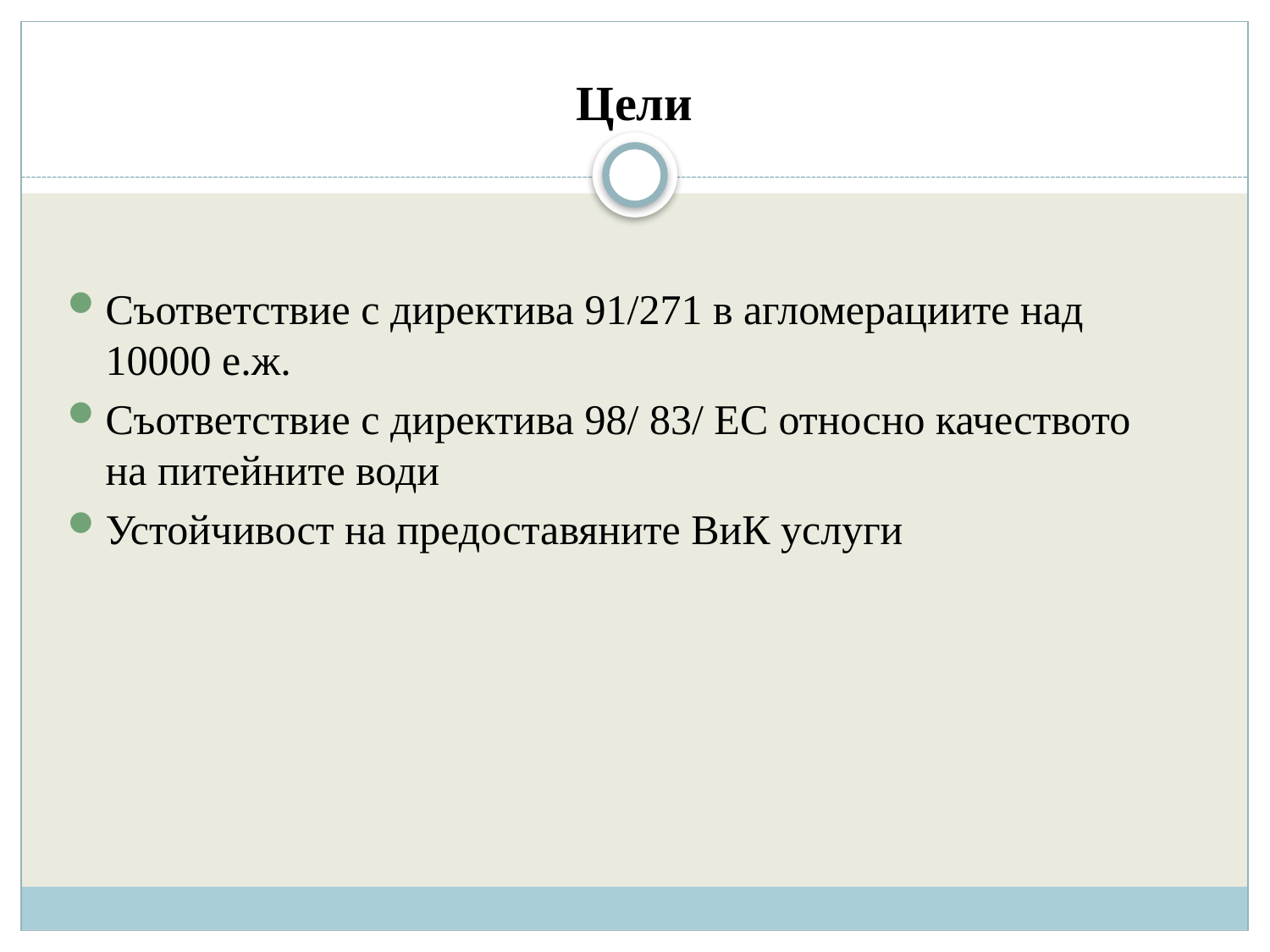

# Цели
Съответствие с директива 91/271 в агломерациите над 10000 е.ж.
Съответствие с директива 98/ 83/ ЕС относно качеството на питейните води
Устойчивост на предоставяните ВиК услуги